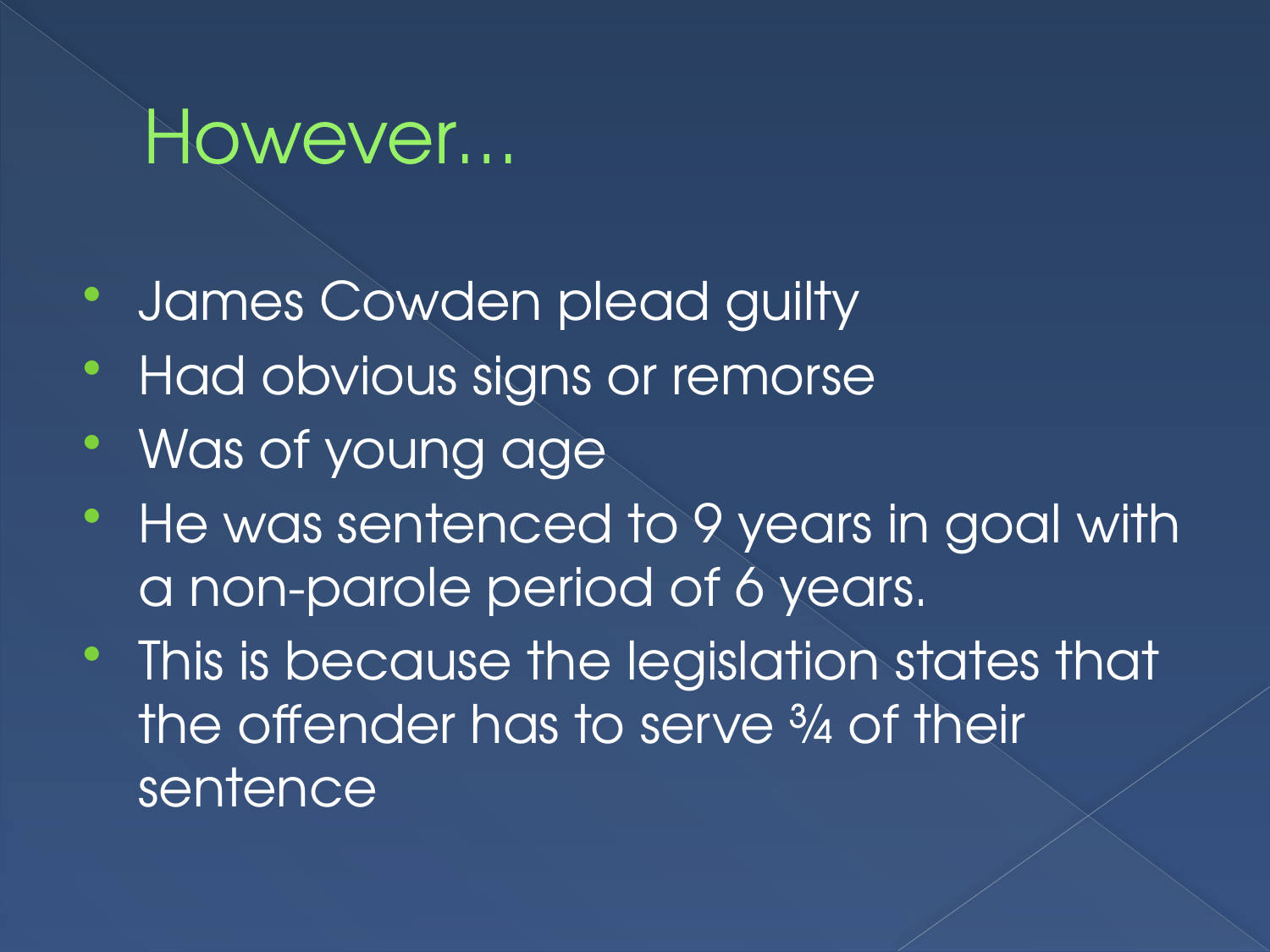

# However…
James Cowden plead guilty
Had obvious signs or remorse
Was of young age
He was sentenced to 9 years in goal with a non-parole period of 6 years.
This is because the legislation states that the offender has to serve ¾ of their sentence